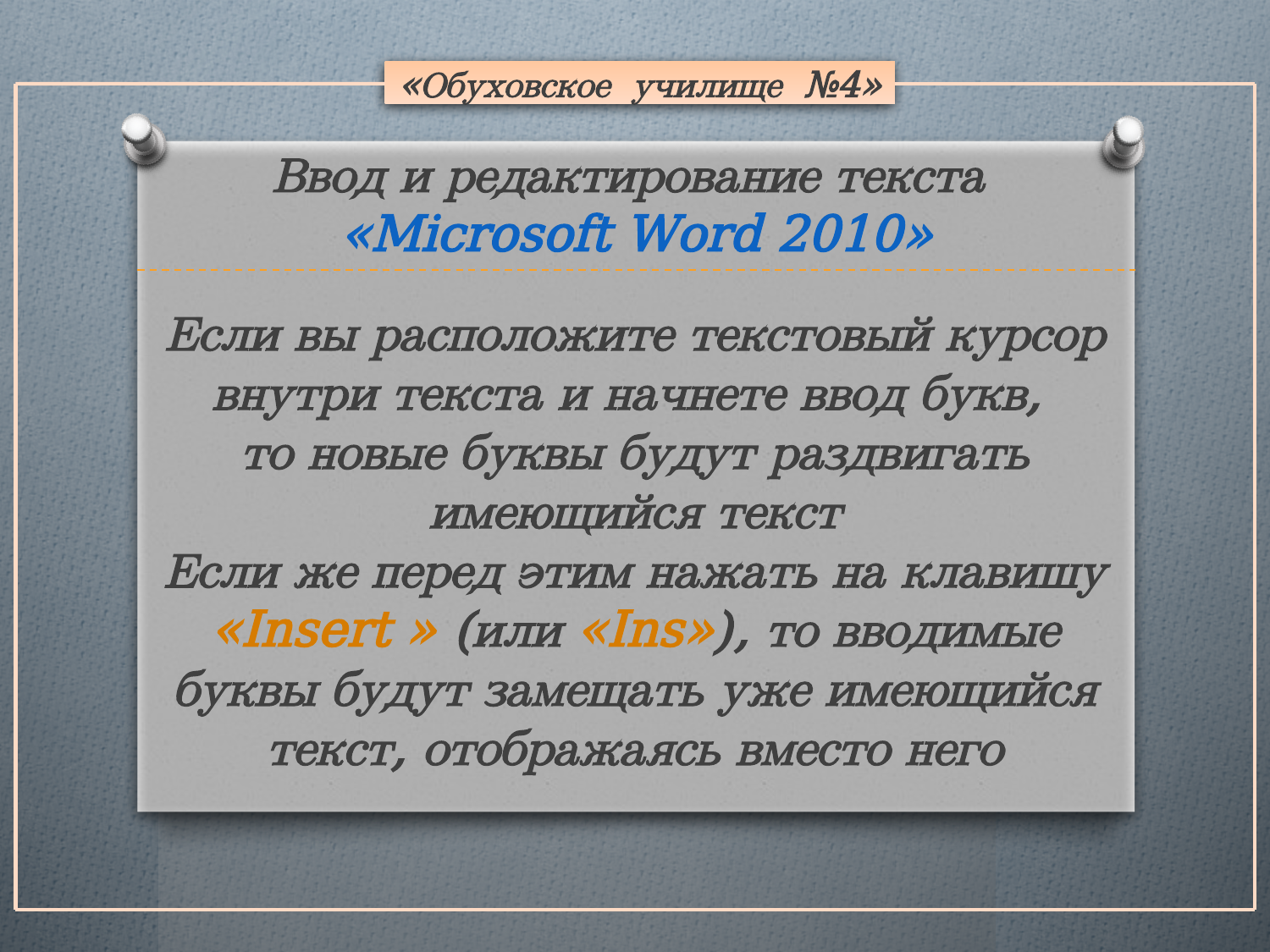

«Обуховское  училище  №4»
Ввод и редактирование текста
«Microsoft Word 2010»
Если вы расположите текстовый курсор внутри текста и начнете ввод букв,
то новые буквы будут раздвигать имеющийся текст
Если же перед этим нажать на клавишу «Insert » (или «Ins»), то вводимые буквы будут замещать уже имеющийся текст, отображаясь вместо него